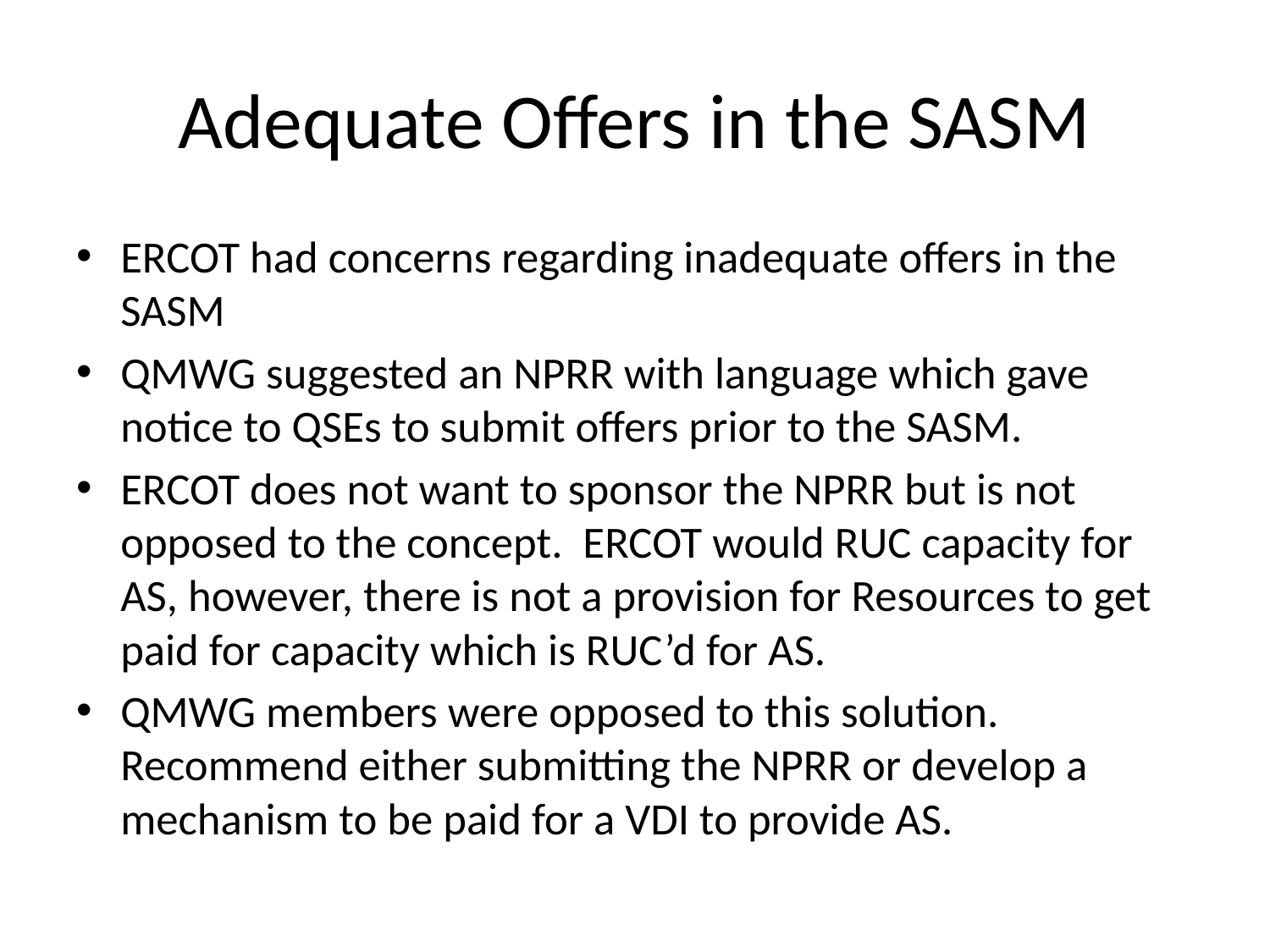

# Adequate Offers in the SASM
ERCOT had concerns regarding inadequate offers in the SASM
QMWG suggested an NPRR with language which gave notice to QSEs to submit offers prior to the SASM.
ERCOT does not want to sponsor the NPRR but is not opposed to the concept.  ERCOT would RUC capacity for AS, however, there is not a provision for Resources to get paid for capacity which is RUC’d for AS.
QMWG members were opposed to this solution.  Recommend either submitting the NPRR or develop a mechanism to be paid for a VDI to provide AS.